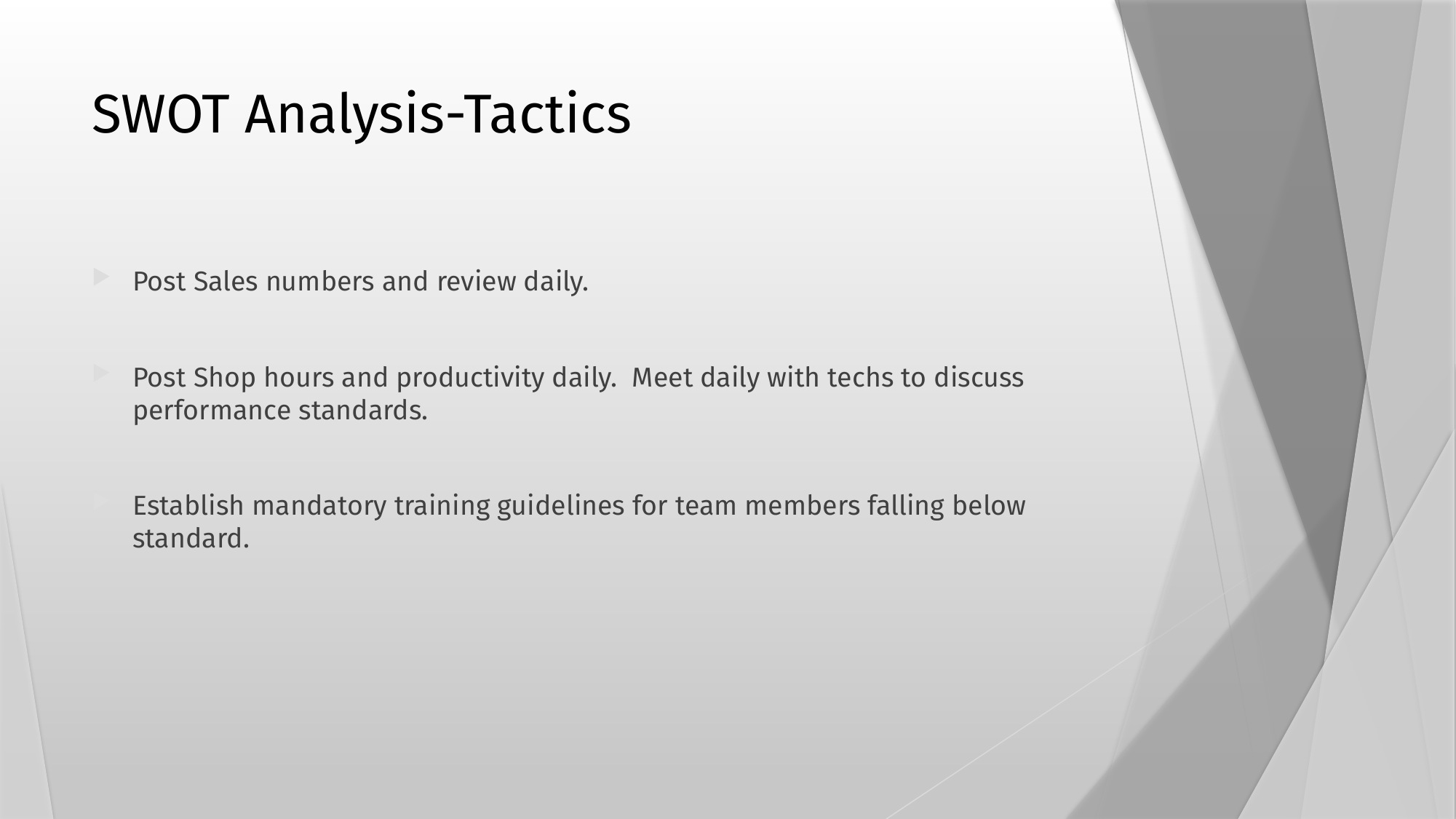

# SWOT Analysis-Tactics
Post Sales numbers and review daily.

Post Shop hours and productivity daily.  Meet daily with techs to discuss performance standards.

Establish mandatory training guidelines for team members falling below standard.